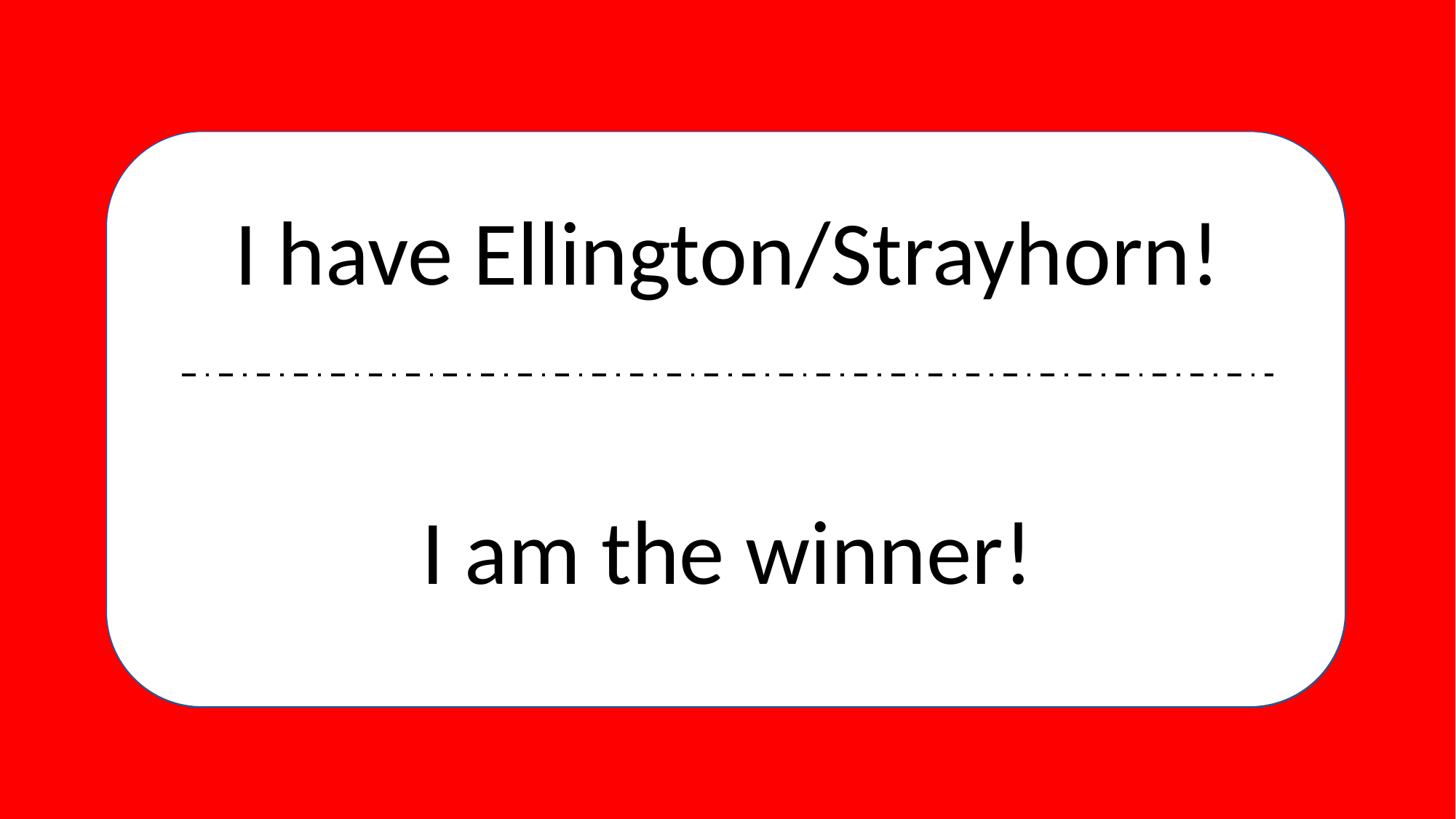

# I have Ellington/Strayhorn!

I am the winner!